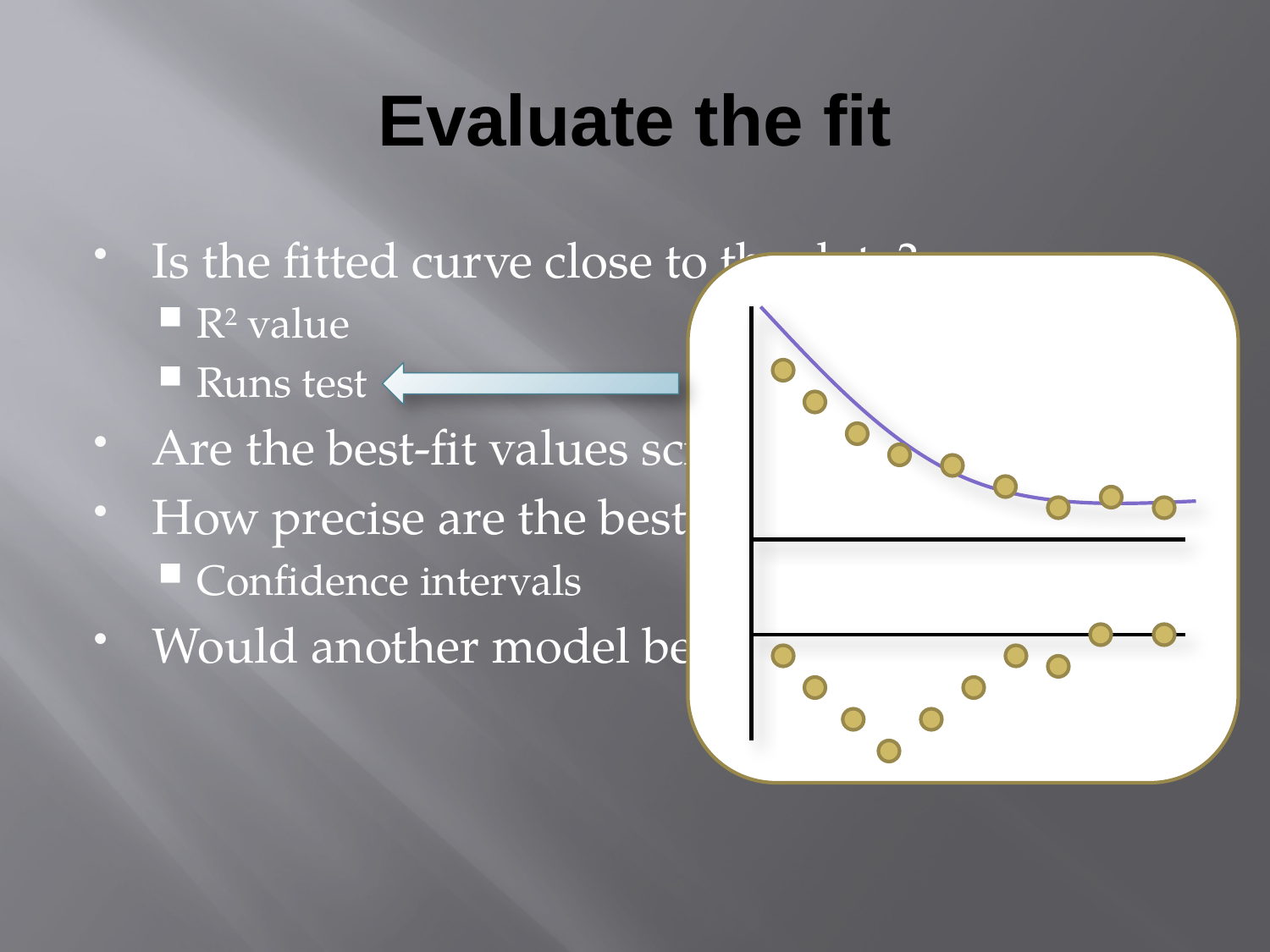

# Evaluate the fit
Is the fitted curve close to the data?
R2 value
Runs test
Are the best-fit values scientifically plausible?
How precise are the best-fit parameter values?
Confidence intervals
Would another model be more appropriate?